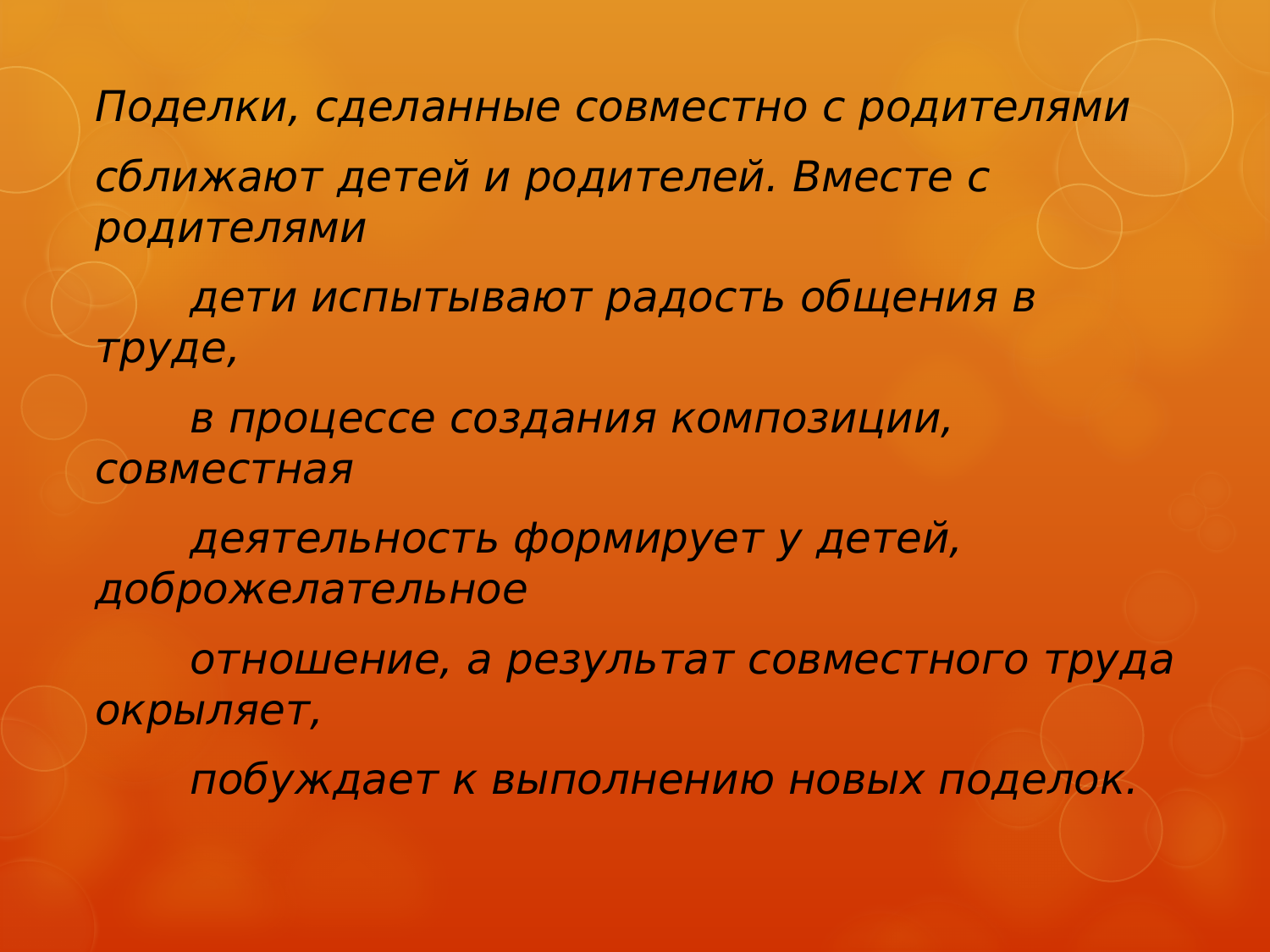

Поделки, сделанные совместно с родителями
сближают детей и родителей. Вместе с родителями
       дети испытывают радость общения в труде,
       в процессе создания композиции, совместная
       деятельность формирует у детей, доброжелательное
       отношение, а результат совместного труда окрыляет,
       побуждает к выполнению новых поделок.